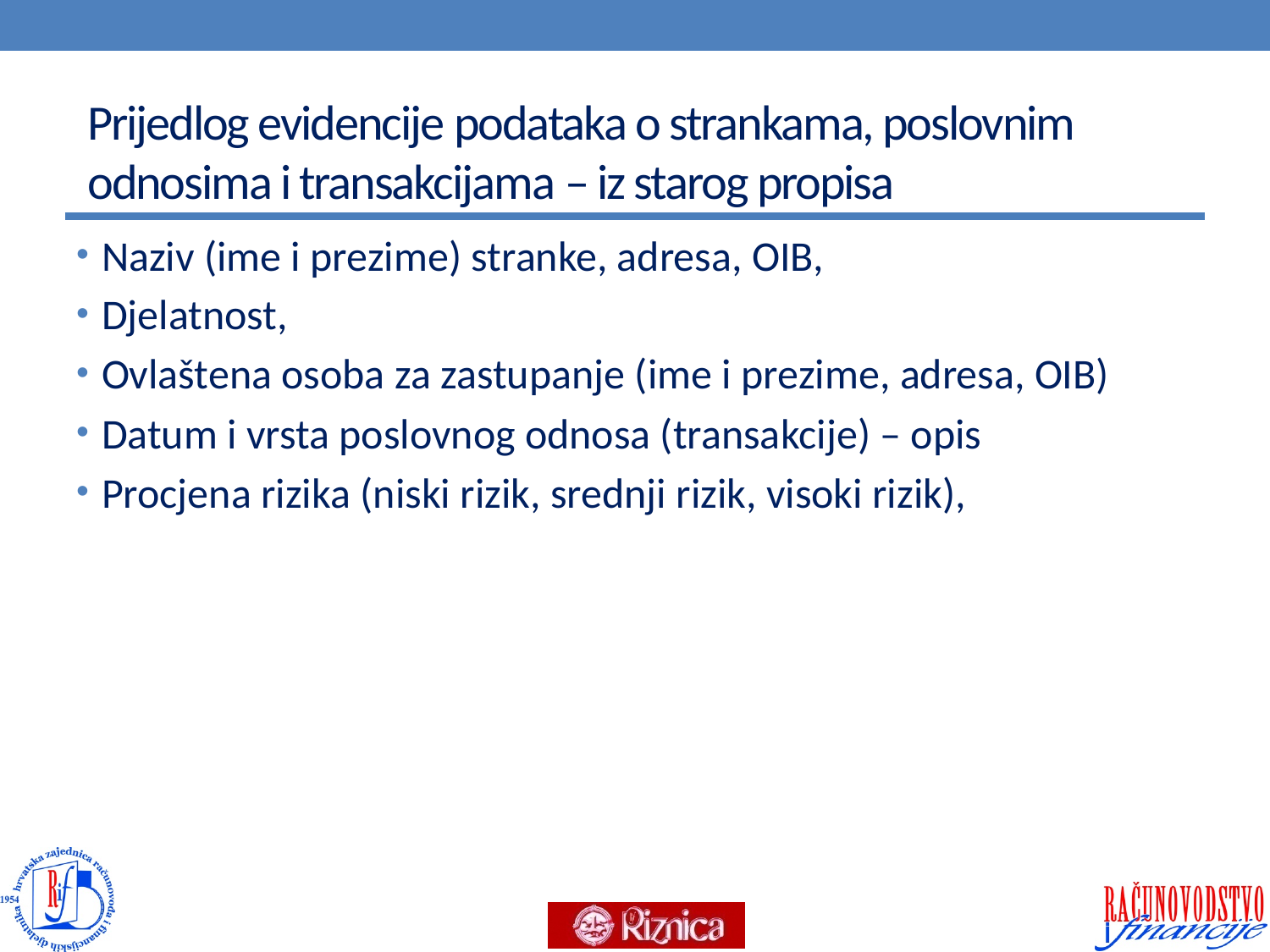

# Prijedlog evidencije podataka o strankama, poslovnim odnosima i transakcijama – iz starog propisa
Naziv (ime i prezime) stranke, adresa, OIB,
Djelatnost,
Ovlaštena osoba za zastupanje (ime i prezime, adresa, OIB)
Datum i vrsta poslovnog odnosa (transakcije) – opis
Procjena rizika (niski rizik, srednji rizik, visoki rizik),